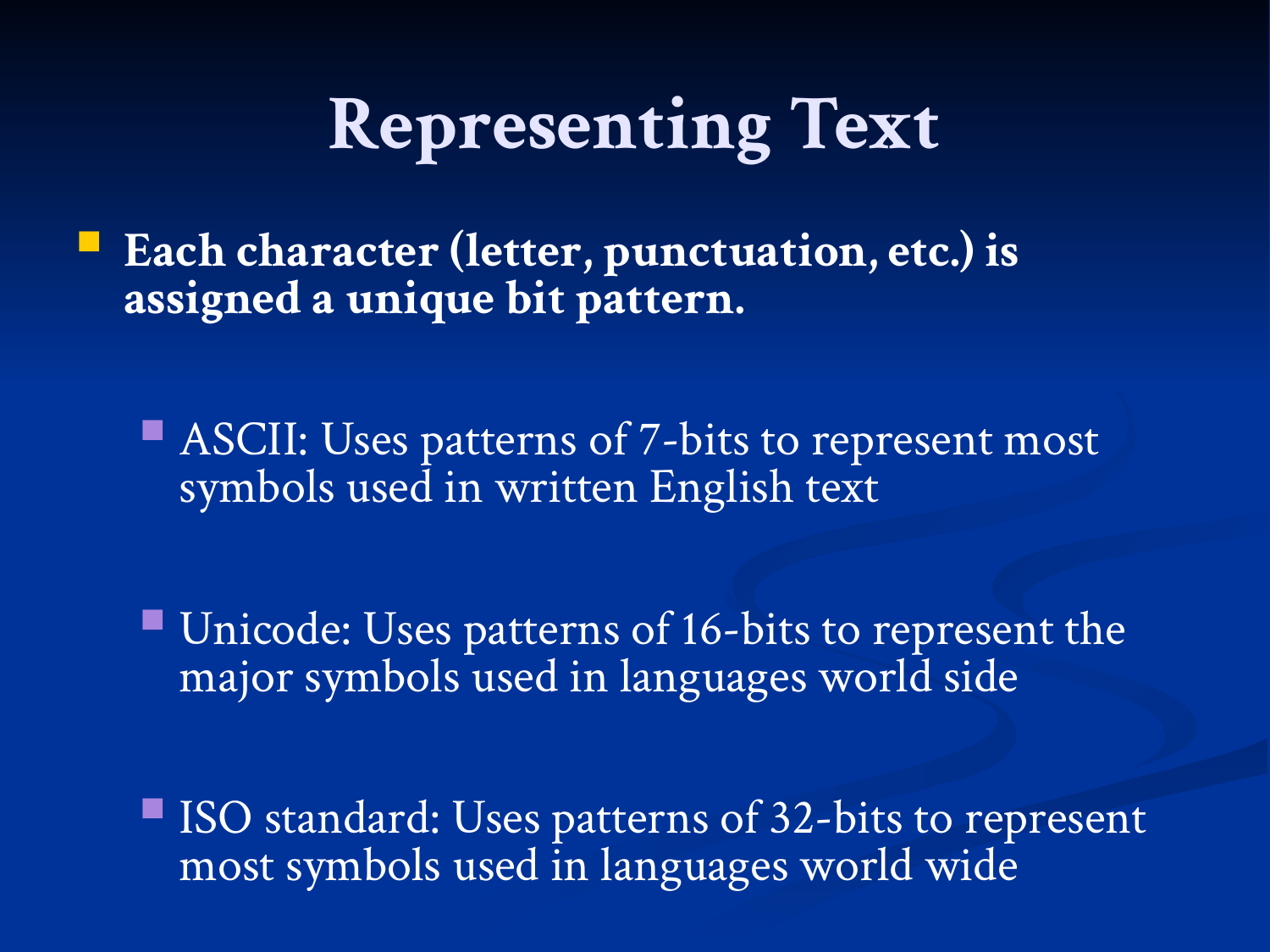

# Representing Text
Each character (letter, punctuation, etc.) is assigned a unique bit pattern.

ASCII: Uses patterns of 7-bits to represent most symbols used in written English text

Unicode: Uses patterns of 16-bits to represent the major symbols used in languages world side

ISO standard: Uses patterns of 32-bits to represent most symbols used in languages world wide